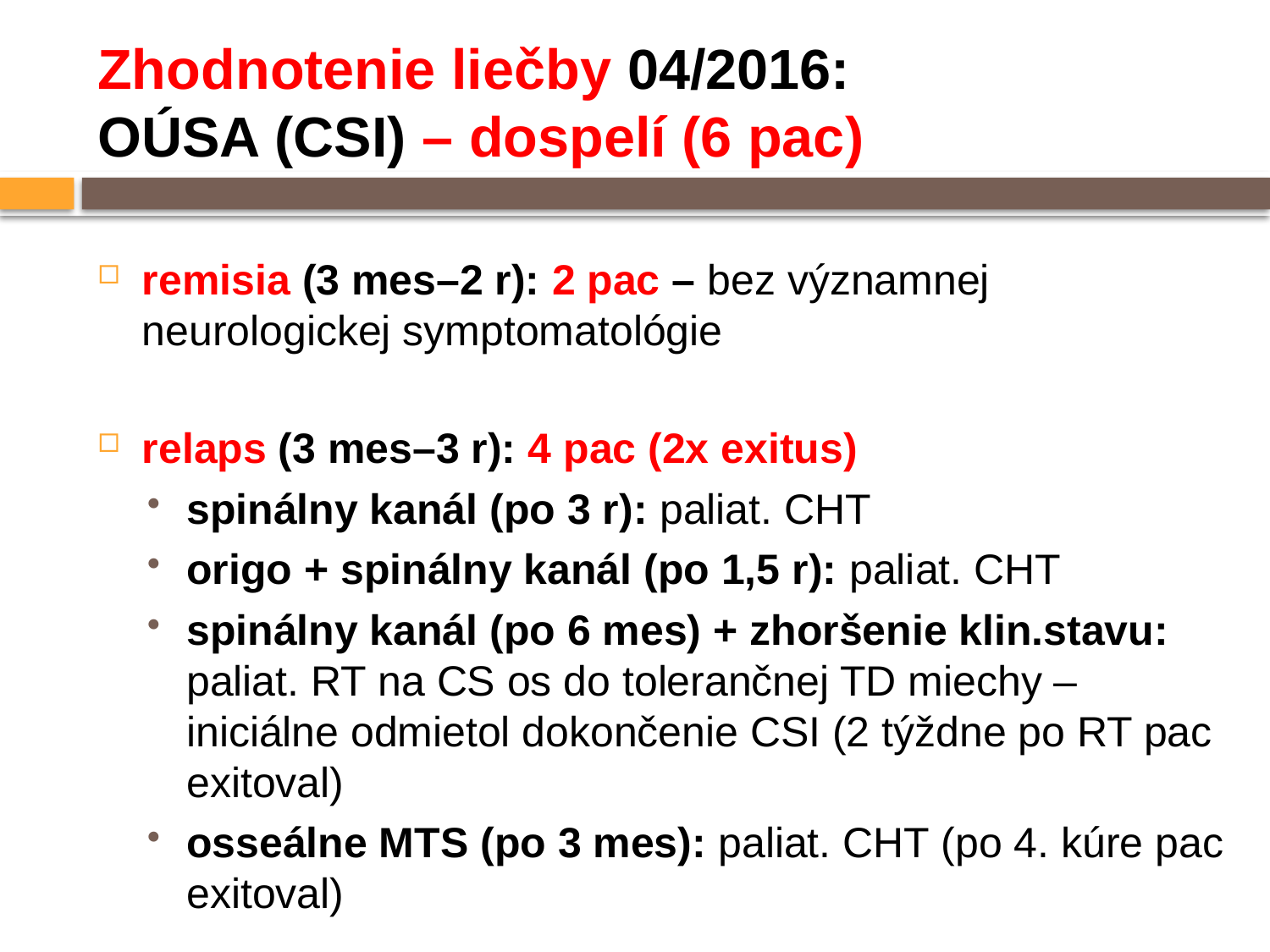

# Zhodnotenie liečby 04/2016: OÚSA (CSI) – dospelí (6 pac)
remisia (3 mes–2 r): 2 pac – bez významnej neurologickej symptomatológie

relaps (3 mes–3 r): 4 pac (2x exitus)
spinálny kanál (po 3 r): paliat. CHT
origo + spinálny kanál (po 1,5 r): paliat. CHT
spinálny kanál (po 6 mes) + zhoršenie klin.stavu: paliat. RT na CS os do tolerančnej TD miechy – iniciálne odmietol dokončenie CSI (2 týždne po RT pac exitoval)
osseálne MTS (po 3 mes): paliat. CHT (po 4. kúre pac exitoval)